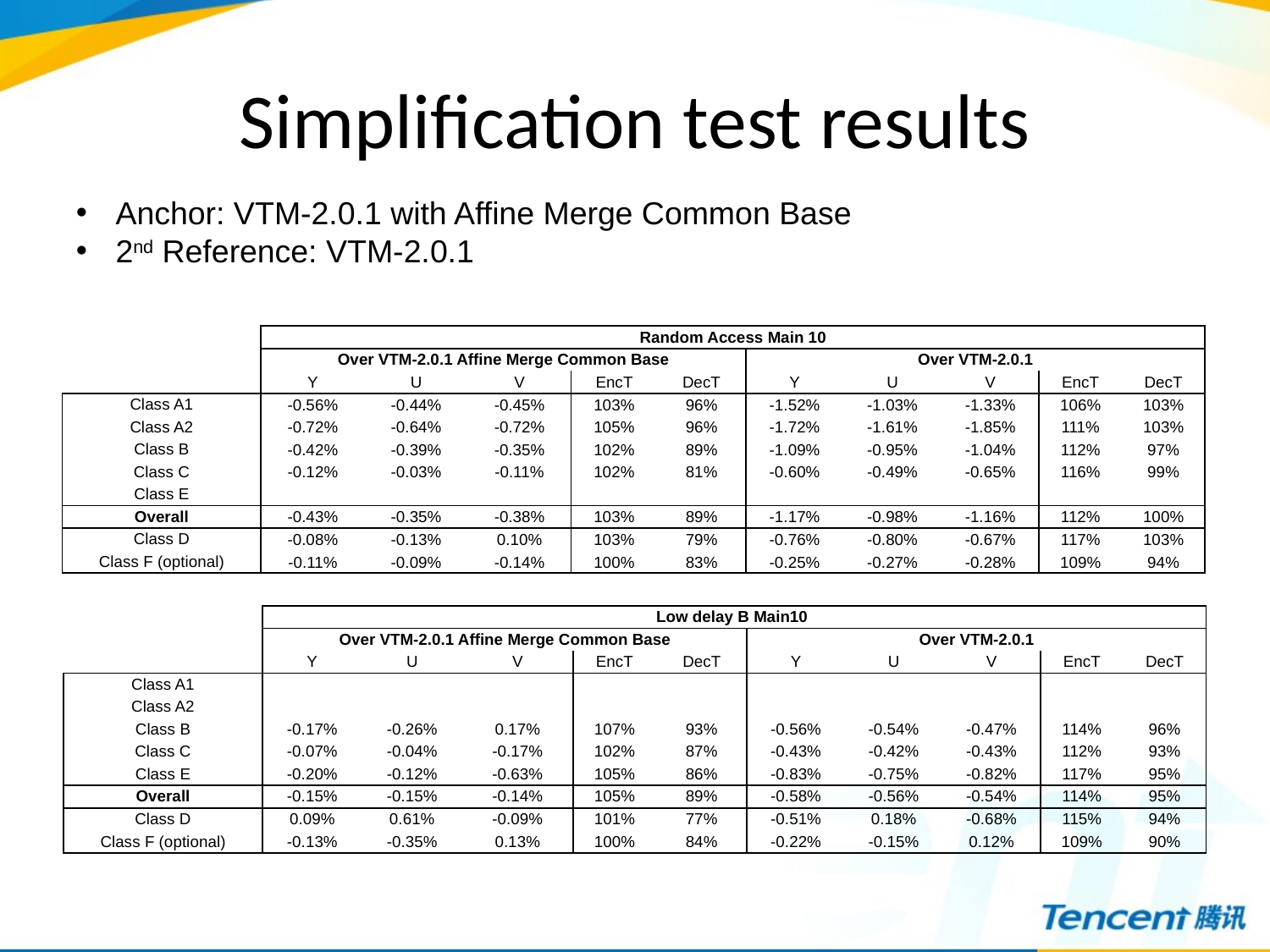

# Simplification test results
Anchor: VTM-2.0.1 with Affine Merge Common Base
2nd Reference: VTM-2.0.1
|  | Random Access Main 10 |  |  |  |  |  |  |  |  |  |
| --- | --- | --- | --- | --- | --- | --- | --- | --- | --- | --- |
|  | Over VTM-2.0.1 Affine Merge Common Base |  |  |  |  | Over VTM-2.0.1 |  |  |  |  |
|  | Y | U | V | EncT | DecT | Y | U | V | EncT | DecT |
| Class A1 | -0.56% | -0.44% | -0.45% | 103% | 96% | -1.52% | -1.03% | -1.33% | 106% | 103% |
| Class A2 | -0.72% | -0.64% | -0.72% | 105% | 96% | -1.72% | -1.61% | -1.85% | 111% | 103% |
| Class B | -0.42% | -0.39% | -0.35% | 102% | 89% | -1.09% | -0.95% | -1.04% | 112% | 97% |
| Class C | -0.12% | -0.03% | -0.11% | 102% | 81% | -0.60% | -0.49% | -0.65% | 116% | 99% |
| Class E |  |  |  |  |  |  |  |  |  |  |
| Overall | -0.43% | -0.35% | -0.38% | 103% | 89% | -1.17% | -0.98% | -1.16% | 112% | 100% |
| Class D | -0.08% | -0.13% | 0.10% | 103% | 79% | -0.76% | -0.80% | -0.67% | 117% | 103% |
| Class F (optional) | -0.11% | -0.09% | -0.14% | 100% | 83% | -0.25% | -0.27% | -0.28% | 109% | 94% |
|  | Low delay B Main10 |  |  |  |  |  |  |  |  |  |
| --- | --- | --- | --- | --- | --- | --- | --- | --- | --- | --- |
|  | Over VTM-2.0.1 Affine Merge Common Base |  |  |  |  | Over VTM-2.0.1 |  |  |  |  |
|  | Y | U | V | EncT | DecT | Y | U | V | EncT | DecT |
| Class A1 |  |  |  |  |  |  |  |  |  |  |
| Class A2 |  |  |  |  |  |  |  |  |  |  |
| Class B | -0.17% | -0.26% | 0.17% | 107% | 93% | -0.56% | -0.54% | -0.47% | 114% | 96% |
| Class C | -0.07% | -0.04% | -0.17% | 102% | 87% | -0.43% | -0.42% | -0.43% | 112% | 93% |
| Class E | -0.20% | -0.12% | -0.63% | 105% | 86% | -0.83% | -0.75% | -0.82% | 117% | 95% |
| Overall | -0.15% | -0.15% | -0.14% | 105% | 89% | -0.58% | -0.56% | -0.54% | 114% | 95% |
| Class D | 0.09% | 0.61% | -0.09% | 101% | 77% | -0.51% | 0.18% | -0.68% | 115% | 94% |
| Class F (optional) | -0.13% | -0.35% | 0.13% | 100% | 84% | -0.22% | -0.15% | 0.12% | 109% | 90% |